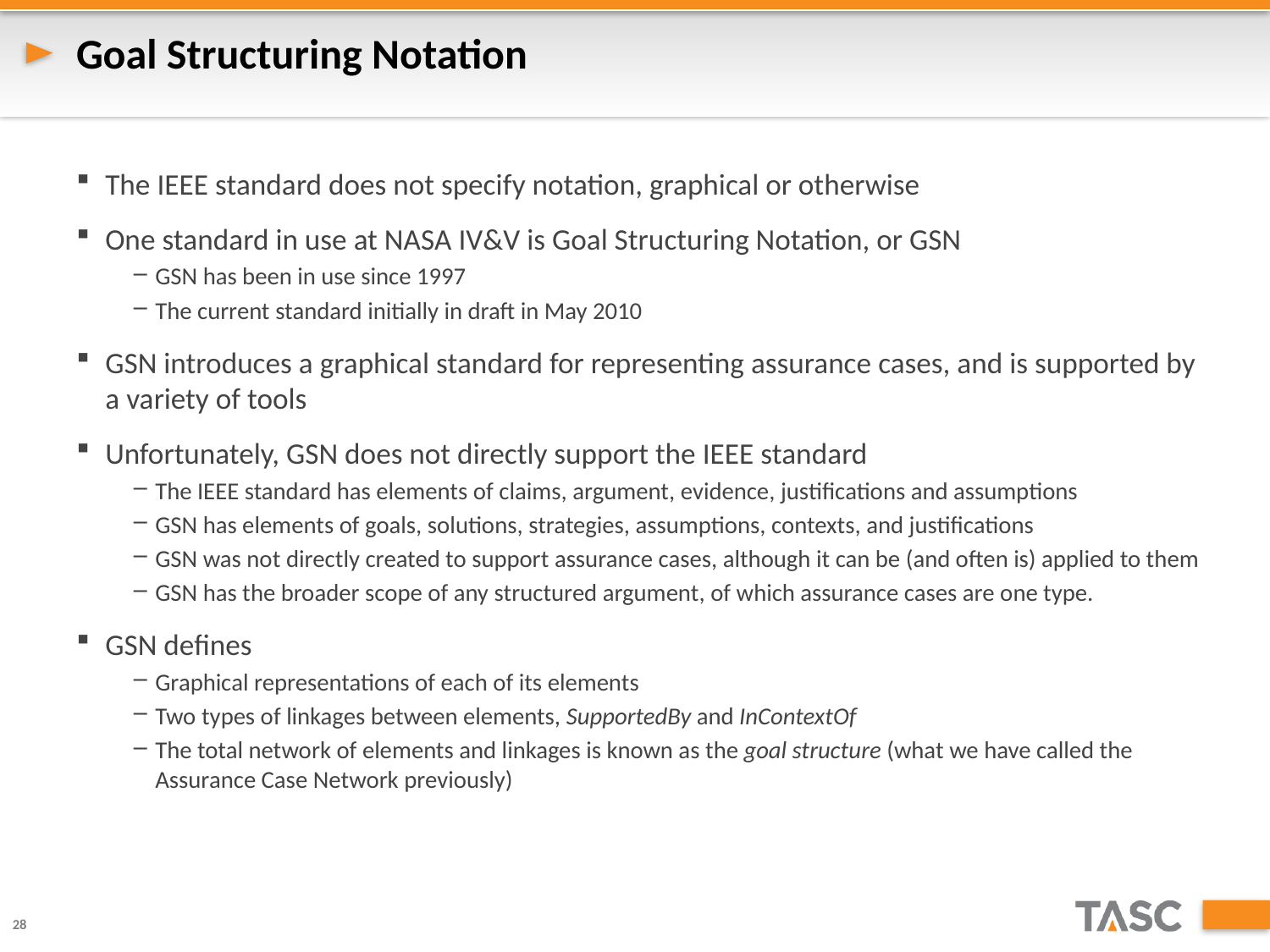

# Goal Structuring Notation
The IEEE standard does not specify notation, graphical or otherwise
One standard in use at NASA IV&V is Goal Structuring Notation, or GSN
GSN has been in use since 1997
The current standard initially in draft in May 2010
GSN introduces a graphical standard for representing assurance cases, and is supported by a variety of tools
Unfortunately, GSN does not directly support the IEEE standard
The IEEE standard has elements of claims, argument, evidence, justifications and assumptions
GSN has elements of goals, solutions, strategies, assumptions, contexts, and justifications
GSN was not directly created to support assurance cases, although it can be (and often is) applied to them
GSN has the broader scope of any structured argument, of which assurance cases are one type.
GSN defines
Graphical representations of each of its elements
Two types of linkages between elements, SupportedBy and InContextOf
The total network of elements and linkages is known as the goal structure (what we have called the Assurance Case Network previously)

28